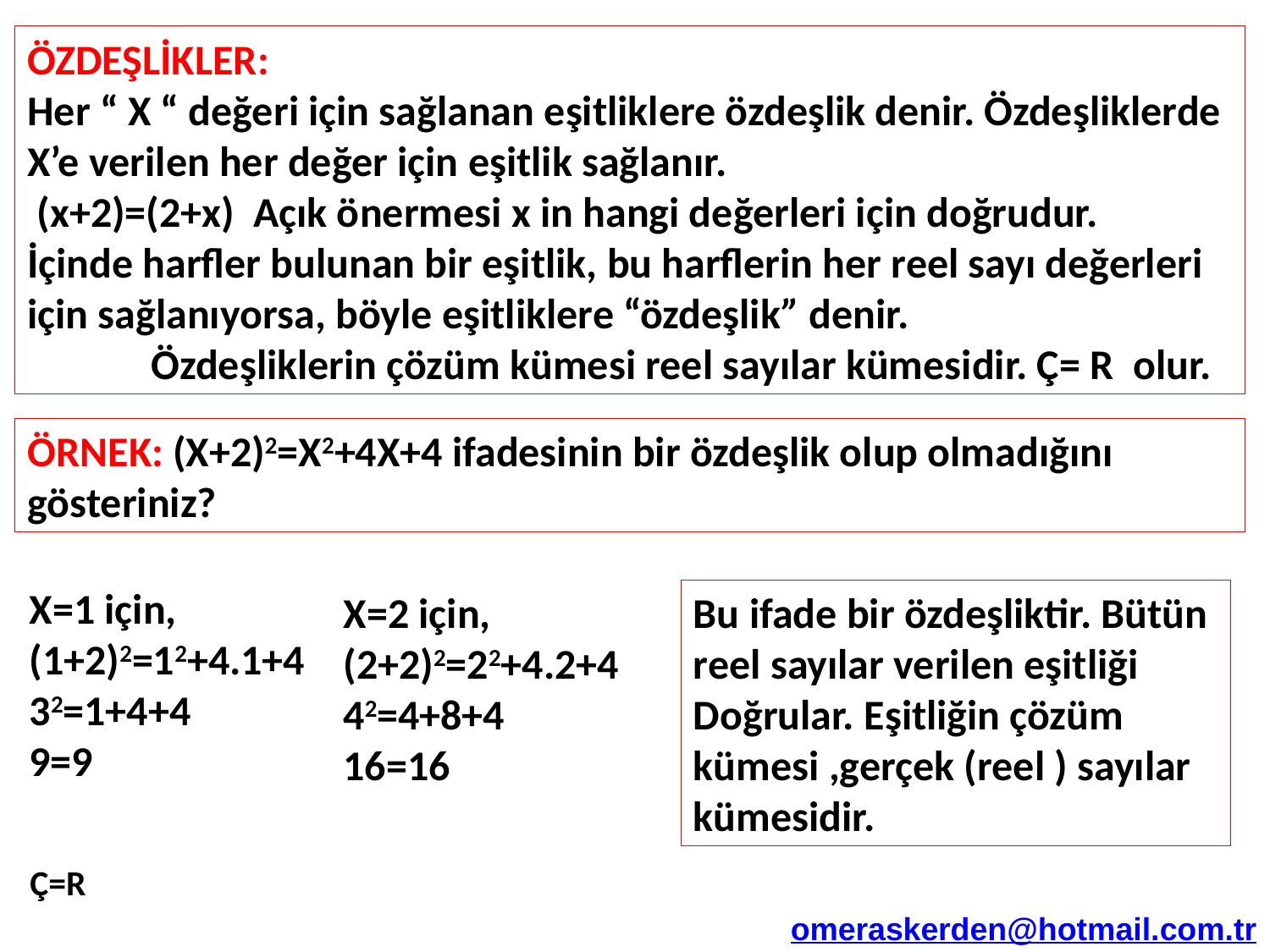

ÖZDEŞLİKLER:
Her “ X “ değeri için sağlanan eşitliklere özdeşlik denir. Özdeşliklerde X’e verilen her değer için eşitlik sağlanır.
 (x+2)=(2+x)  Açık önermesi x in hangi değerleri için doğrudur.      	İçinde harfler bulunan bir eşitlik, bu harflerin her reel sayı değerleri için sağlanıyorsa, böyle eşitliklere “özdeşlik” denir.
             Özdeşliklerin çözüm kümesi reel sayılar kümesidir. Ç= R  olur.
ÖRNEK: (X+2)2=X2+4X+4 ifadesinin bir özdeşlik olup olmadığını gösteriniz?
X=1 için,
(1+2)2=12+4.1+4
32=1+4+4
9=9
X=2 için,
(2+2)2=22+4.2+4
42=4+8+4
16=16
Bu ifade bir özdeşliktir. Bütün reel sayılar verilen eşitliği Doğrular. Eşitliğin çözüm kümesi ,gerçek (reel ) sayılar kümesidir.
Ç=R
omeraskerden@hotmail.com.tr